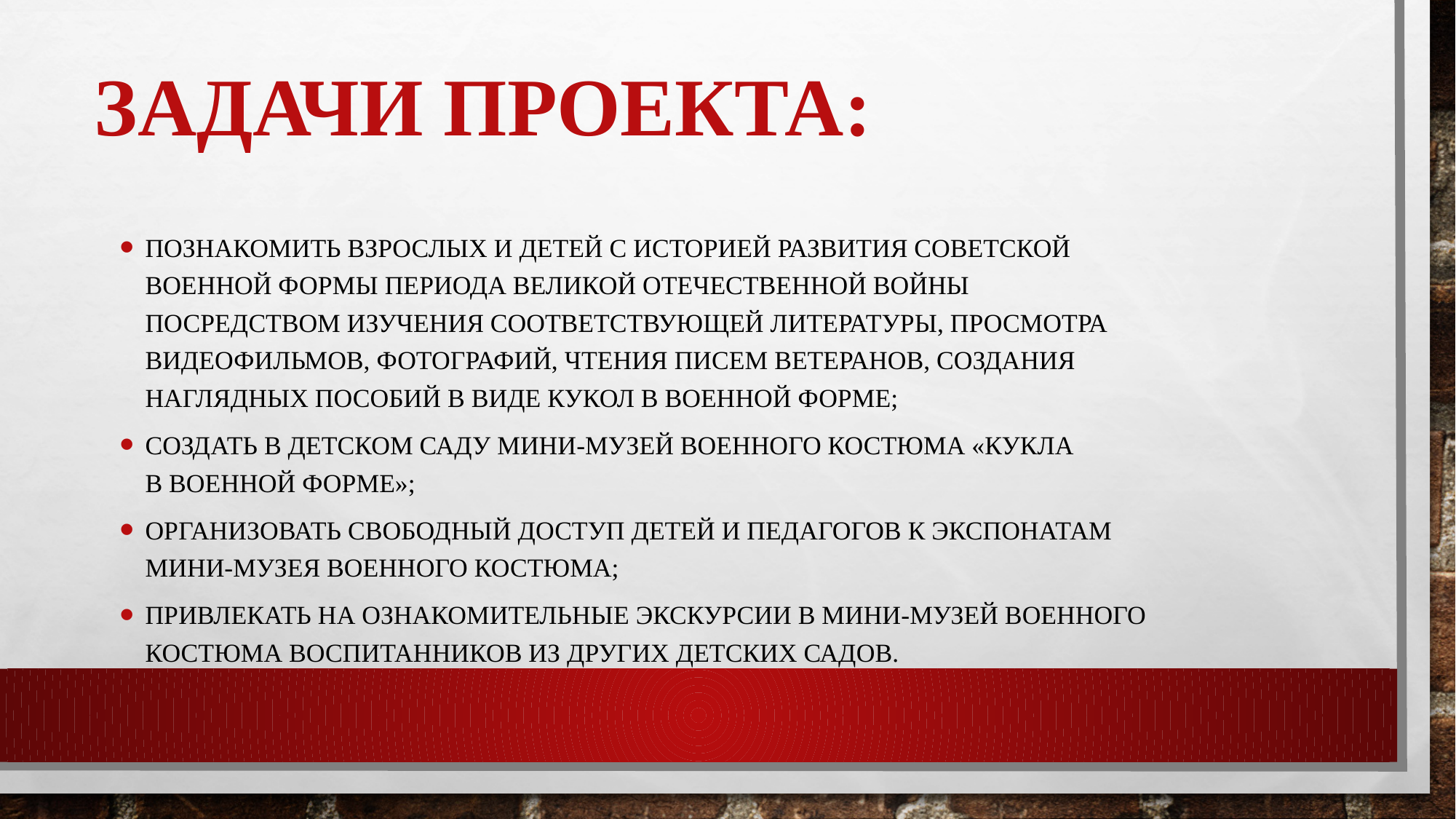

# Задачи проекта:
познакомить взрослых и детей с историей развития советской военной формы периода Великой Отечественной войны посредством изучения соответствующей литературы, просмотра видеофильмов, фотографий, чтения писем ветеранов, создания наглядных пособий в виде кукол в военной форме;
создать в детском саду мини-музей военного костюма «Кукла в военной форме»;
организовать свободный доступ детей и педагогов к экспонатам мини-музея военного костюма;
привлекать на ознакомительные экскурсии в мини-музей военного костюма воспитанников из других детских садов.